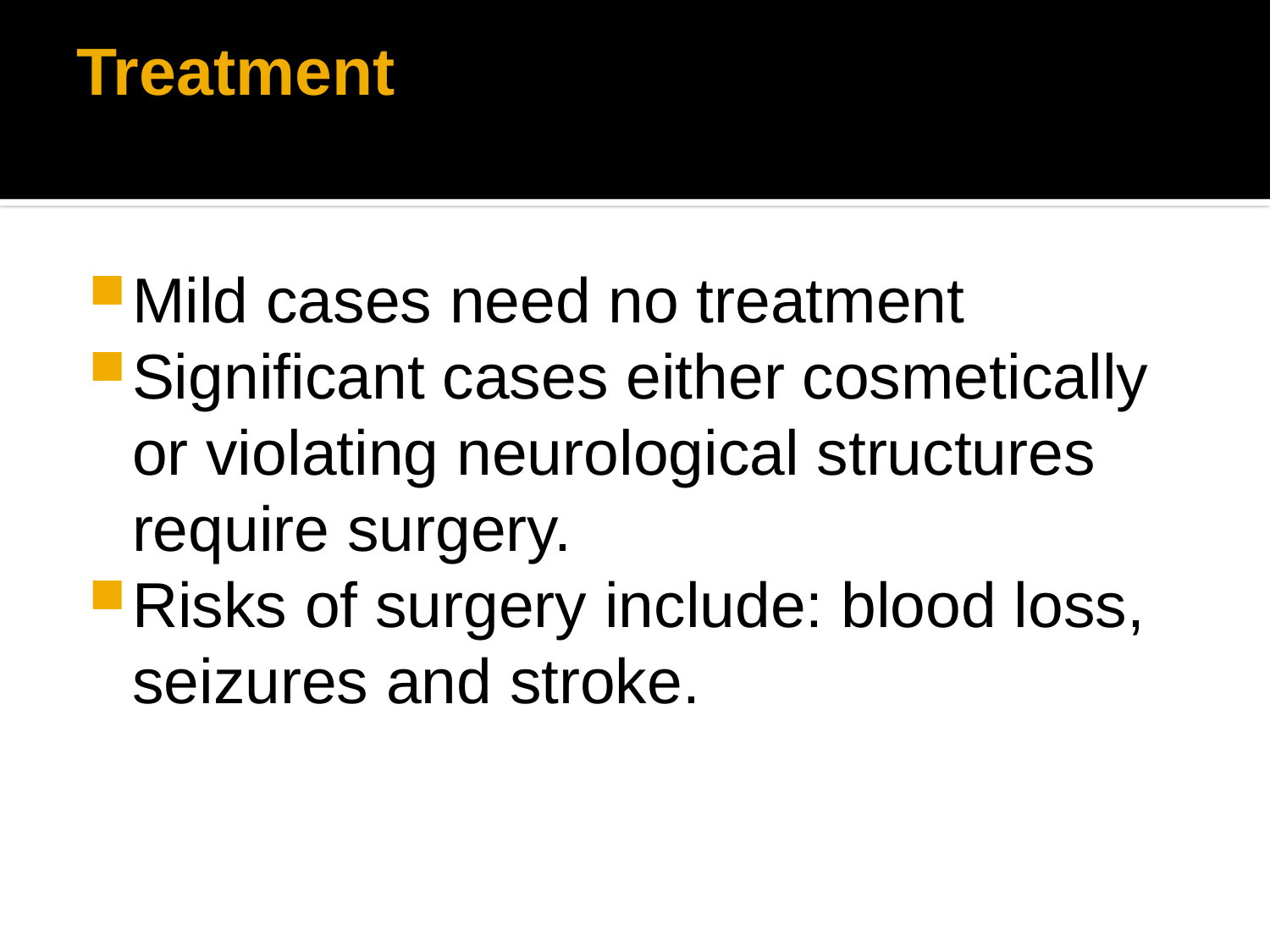

# Treatment
Mild cases need no treatment
Significant cases either cosmetically or violating neurological structures require surgery.
Risks of surgery include: blood loss, seizures and stroke.